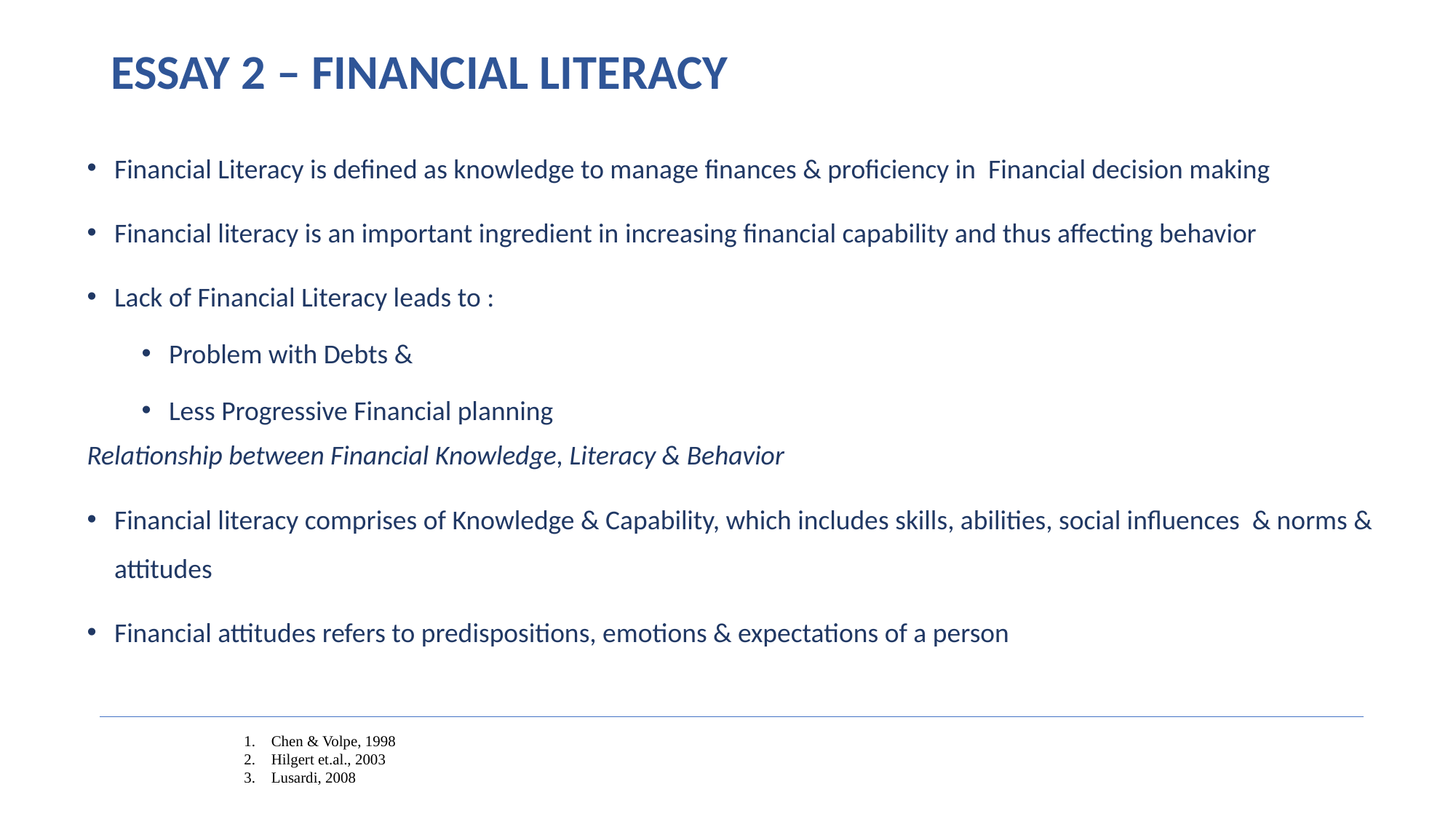

# ESSAY 2 – FINANCIAL LITERACY
Financial Literacy is defined as knowledge to manage finances & proficiency in  Financial decision making
Financial literacy is an important ingredient in increasing financial capability and thus affecting behavior
Lack of Financial Literacy leads to :
Problem with Debts &
Less Progressive Financial planning
Relationship between Financial Knowledge, Literacy & Behavior
Financial literacy comprises of Knowledge & Capability, which includes skills, abilities, social influences  & norms & attitudes
Financial attitudes refers to predispositions, emotions & expectations of a person

Chen & Volpe, 1998
Hilgert et.al., 2003
Lusardi, 2008